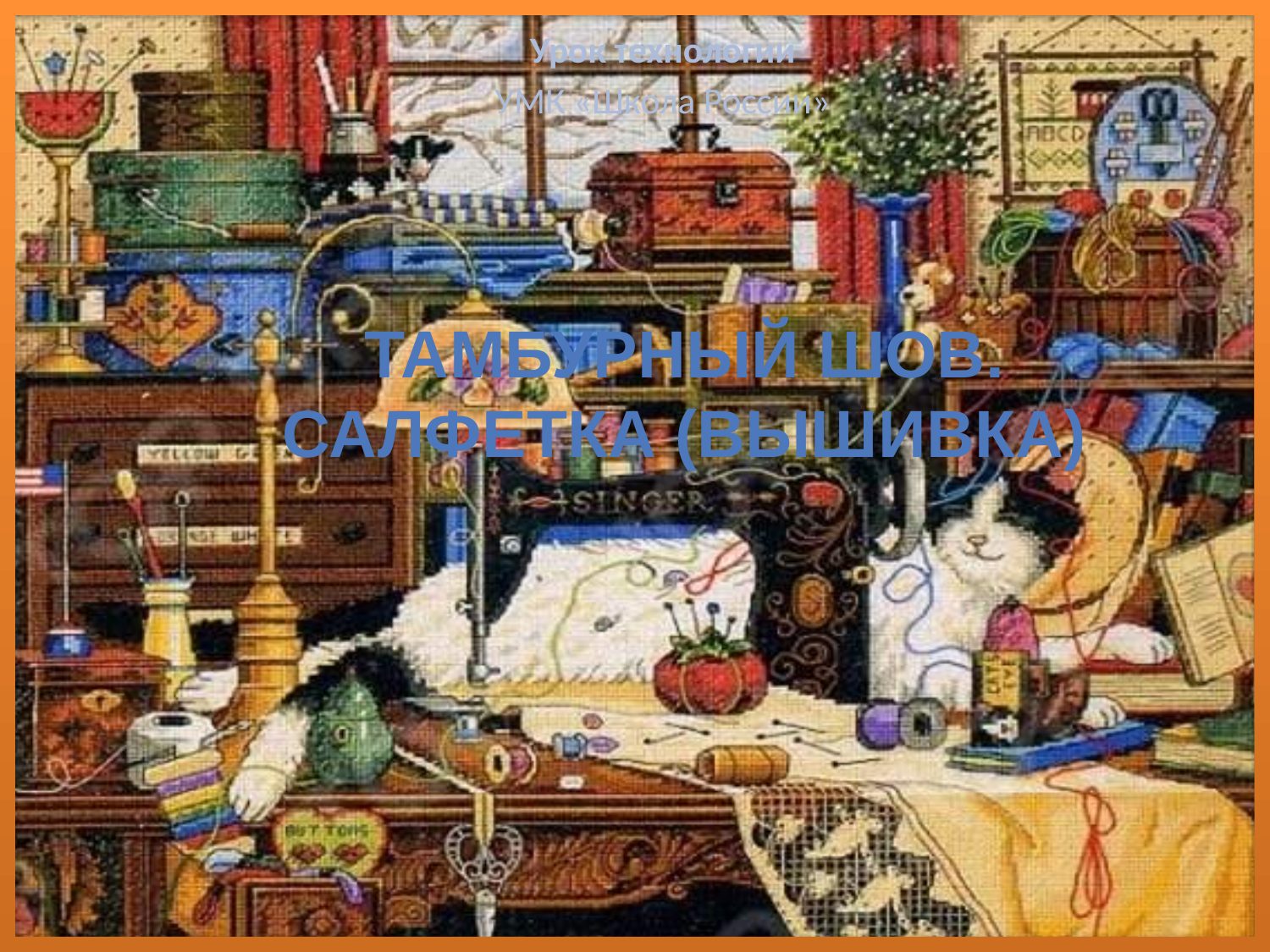

Урок технологии
УМК «Школа России»

# Тамбурный шов. Салфетка (вышивка)